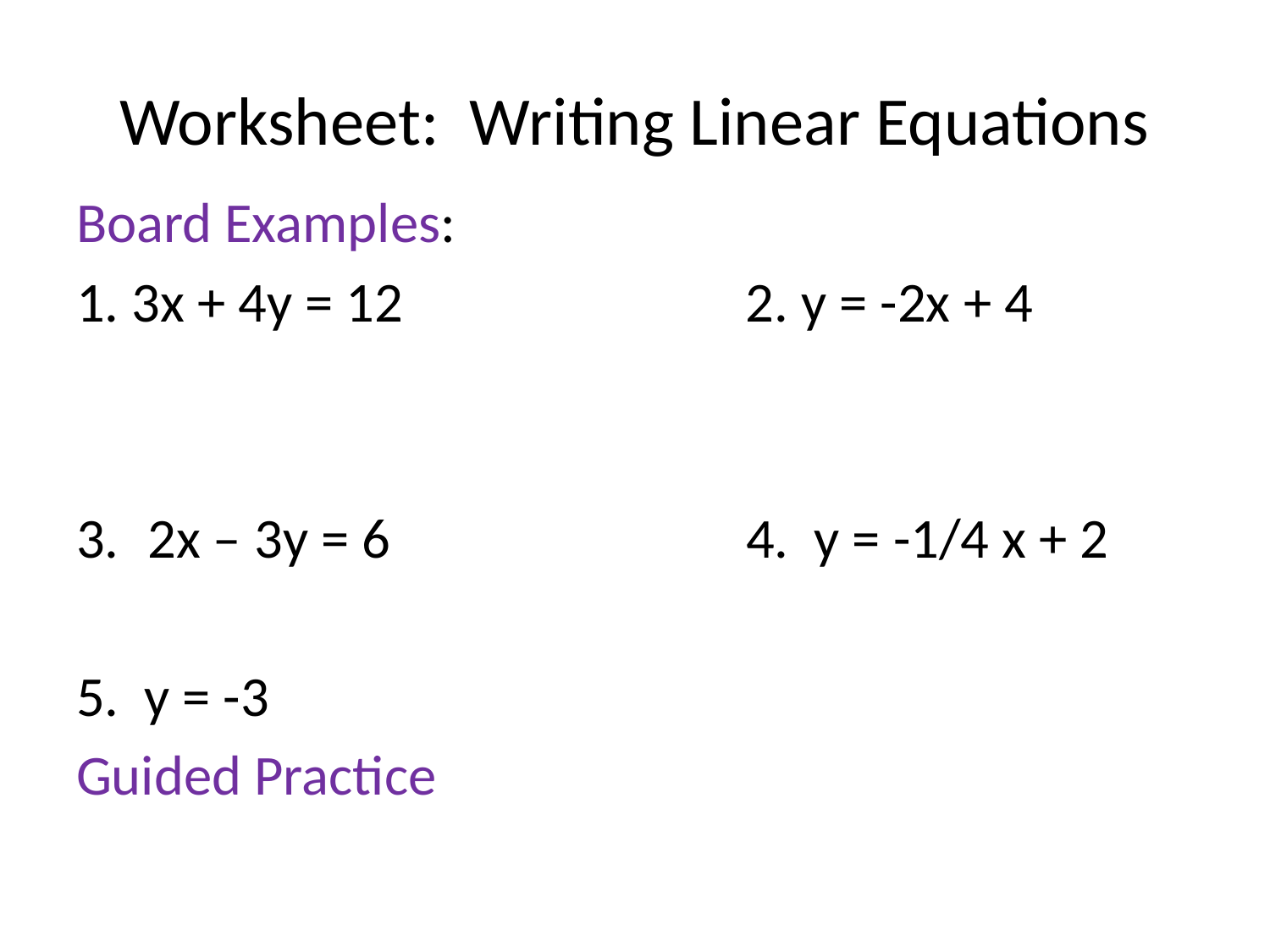

# Worksheet:  Writing Linear Equations
Board Examples:
1. 3x + 4y = 12                           2. y = -2x + 4

2x – 3y = 6                            4.  y = -1/4 x + 2

5.  y = -3
Guided Practice